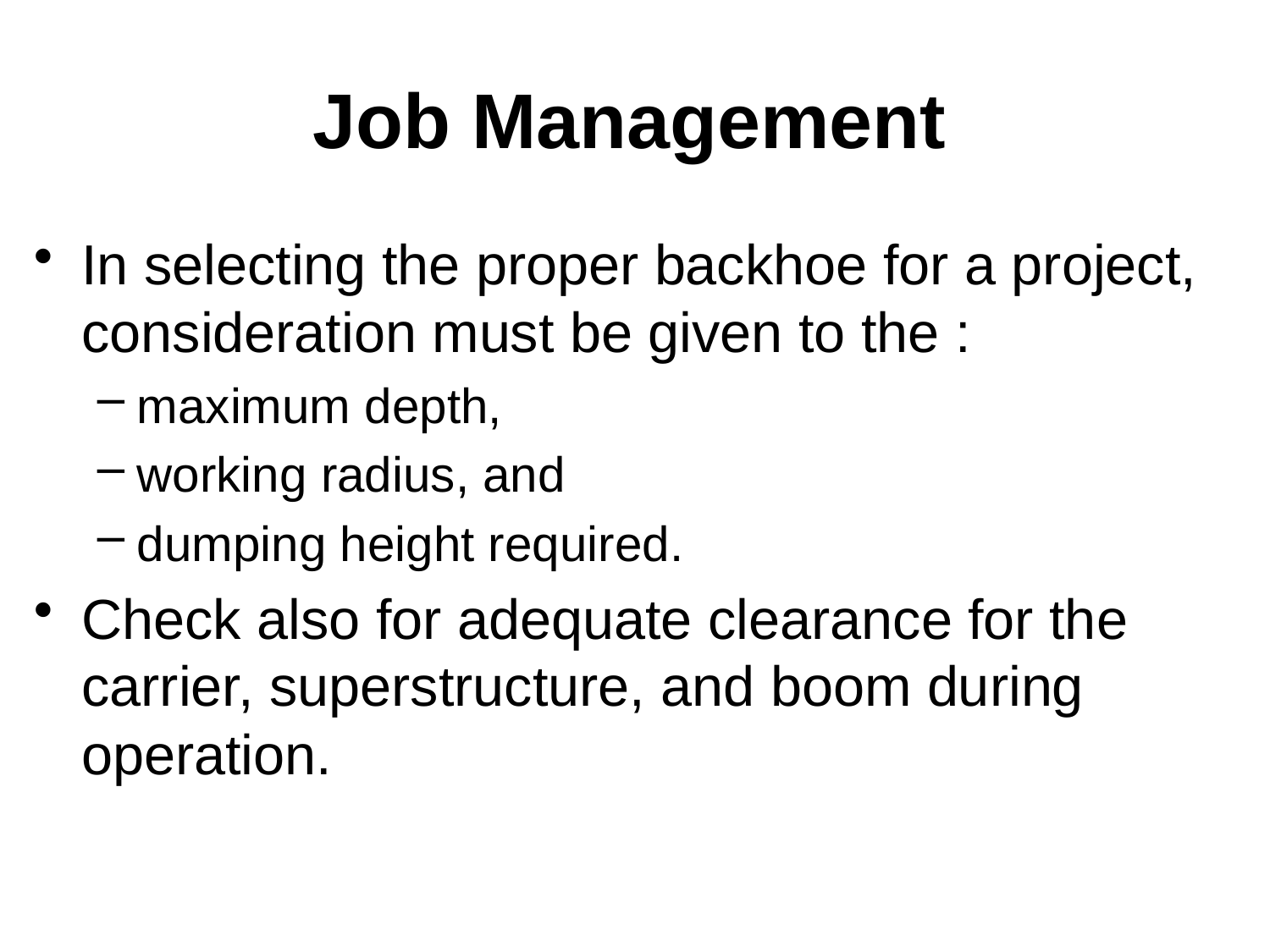

# Job Management
In selecting the proper backhoe for a project, consideration must be given to the :
maximum depth,
working radius, and
dumping height required.
Check also for adequate clearance for the carrier, superstructure, and boom during operation.